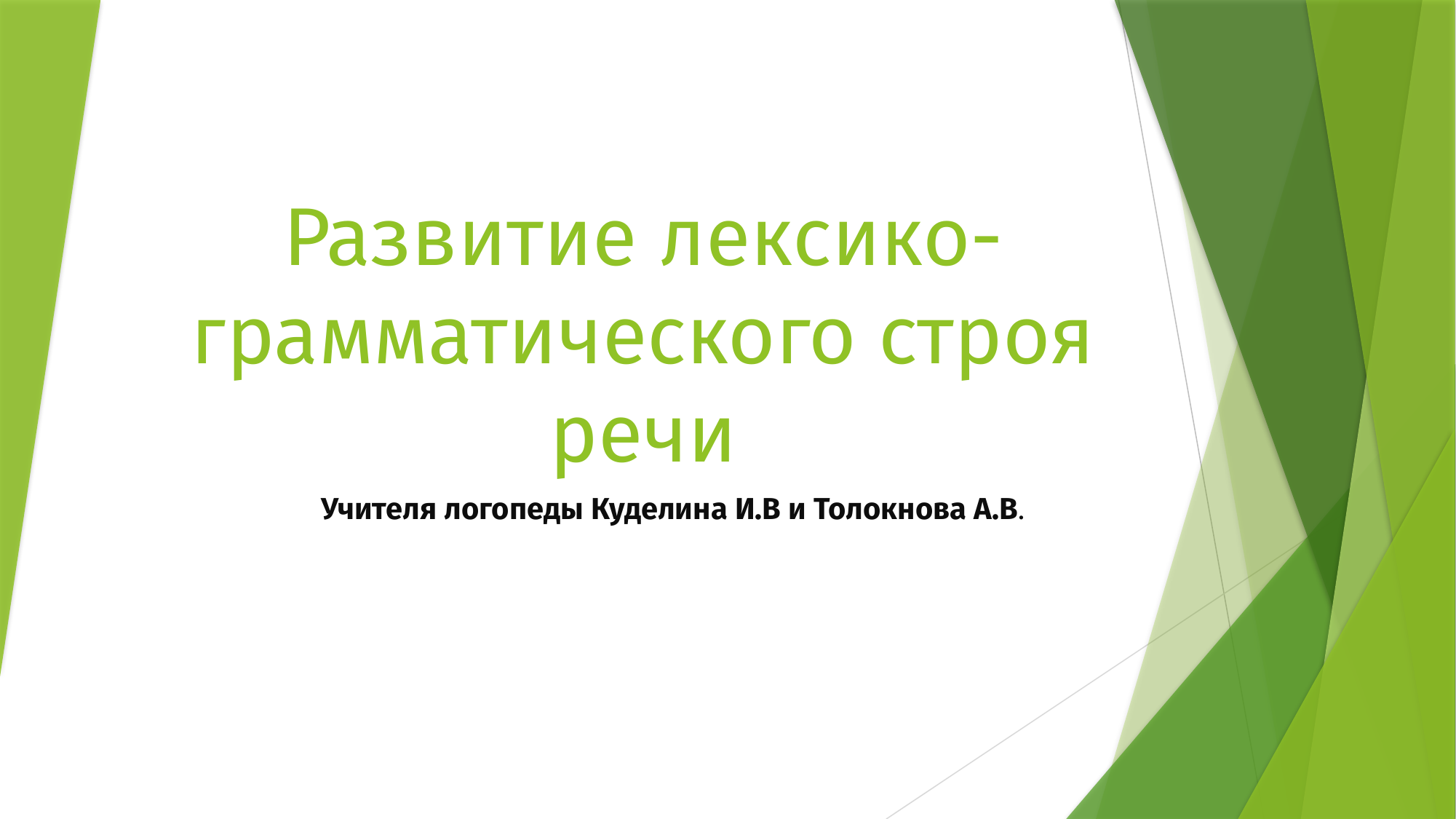

# Развитие лексико-грамматического строя речи
Учителя логопеды Куделина И.В и Толокнова А.В.